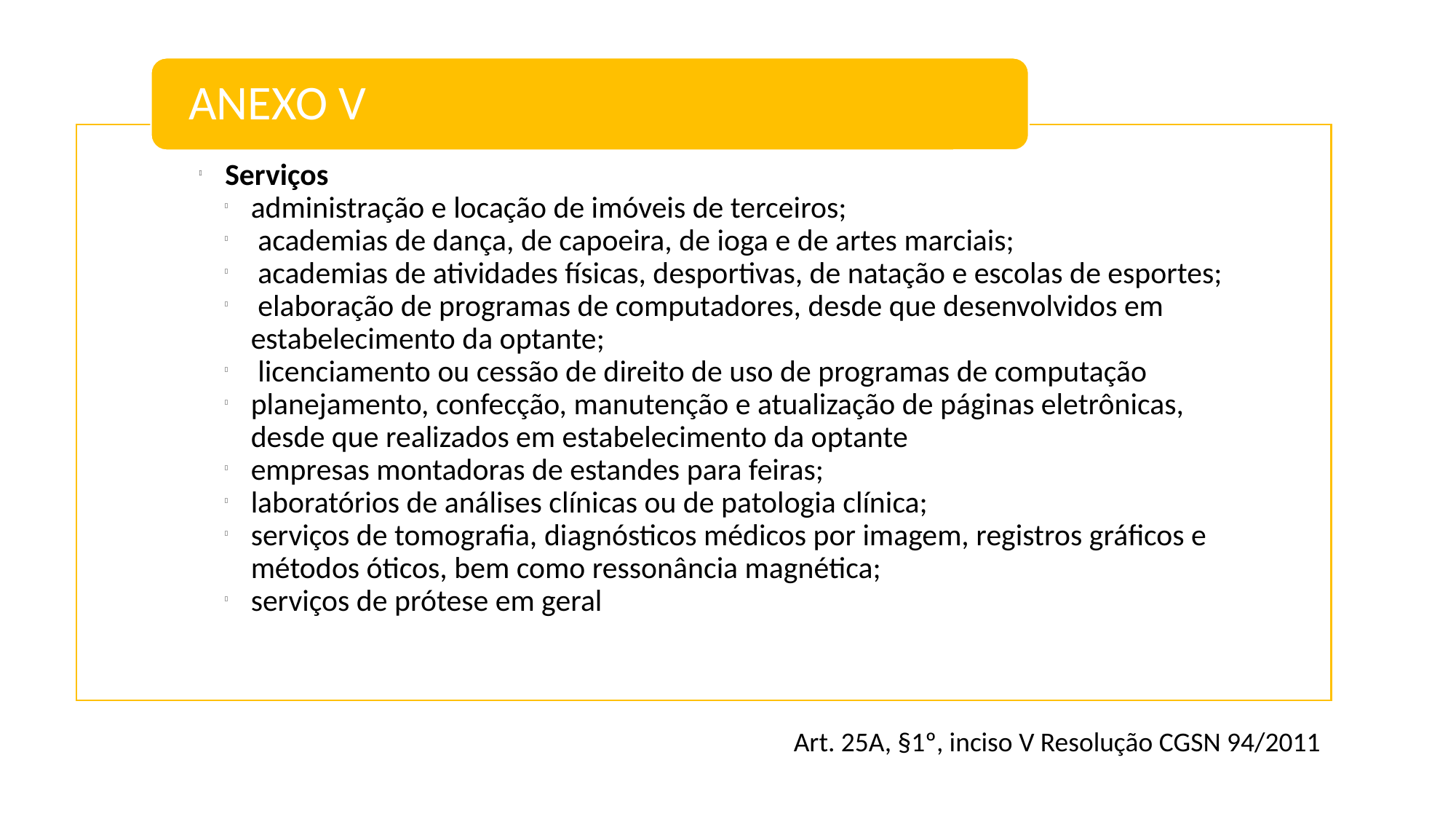

ANEXO V
Serviços
administração e locação de imóveis de terceiros;
 academias de dança, de capoeira, de ioga e de artes marciais;
 academias de atividades físicas, desportivas, de natação e escolas de esportes;
 elaboração de programas de computadores, desde que desenvolvidos em estabelecimento da optante;
 licenciamento ou cessão de direito de uso de programas de computação
planejamento, confecção, manutenção e atualização de páginas eletrônicas, desde que realizados em estabelecimento da optante
empresas montadoras de estandes para feiras;
laboratórios de análises clínicas ou de patologia clínica;
serviços de tomografia, diagnósticos médicos por imagem, registros gráficos e métodos óticos, bem como ressonância magnética;
serviços de prótese em geral
Art. 25A, §1º, inciso V Resolução CGSN 94/2011